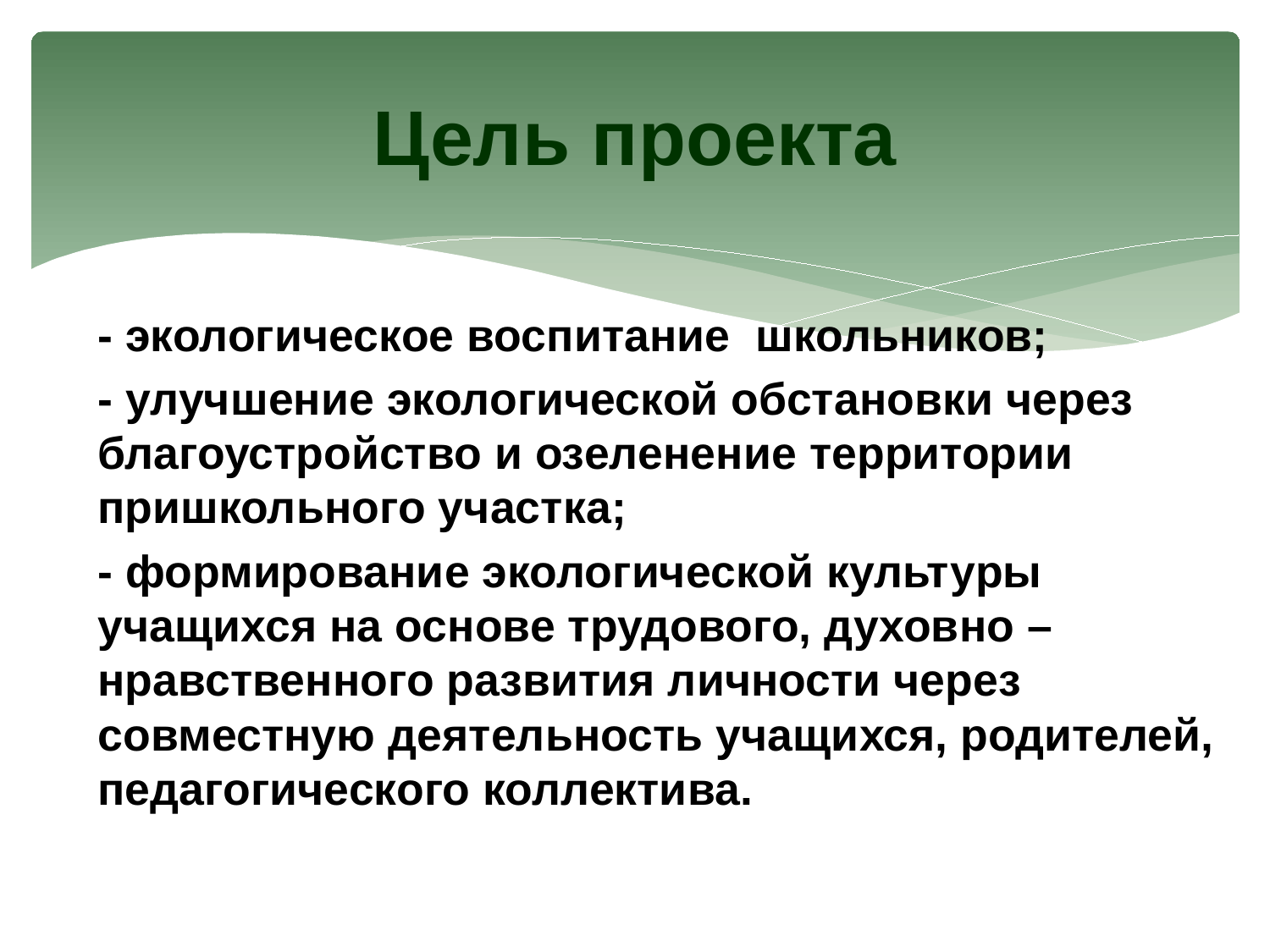

# Цель проекта

- экологическое воспитание  школьников;
- улучшение экологической обстановки через благоустройство и озеленение территории пришкольного участка;
- формирование экологической культуры учащихся на основе трудового, духовно – нравственного развития личности через совместную деятельность учащихся, родителей, педагогического коллектива.